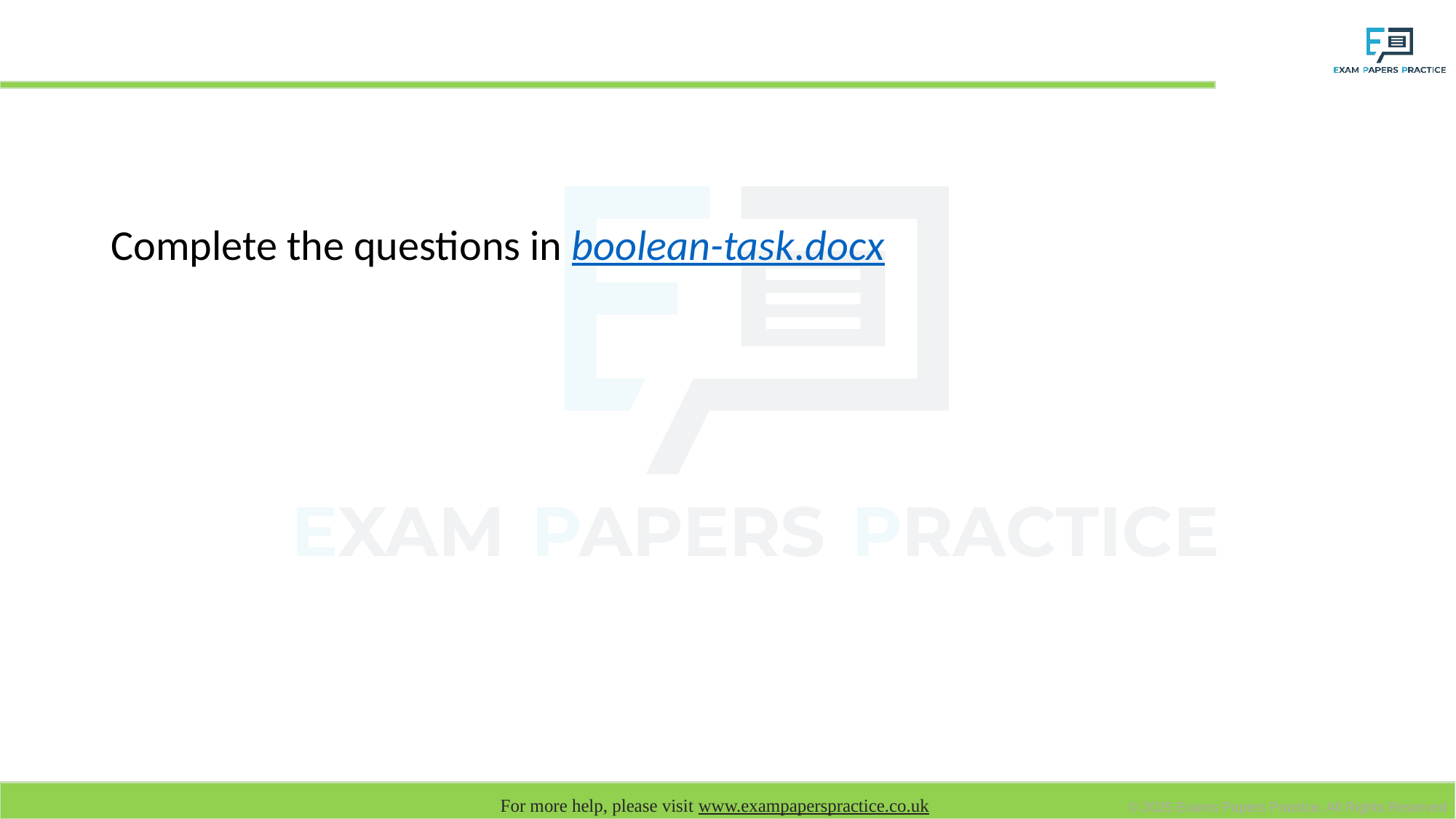

# Exercise
Complete the questions in boolean-task.docx